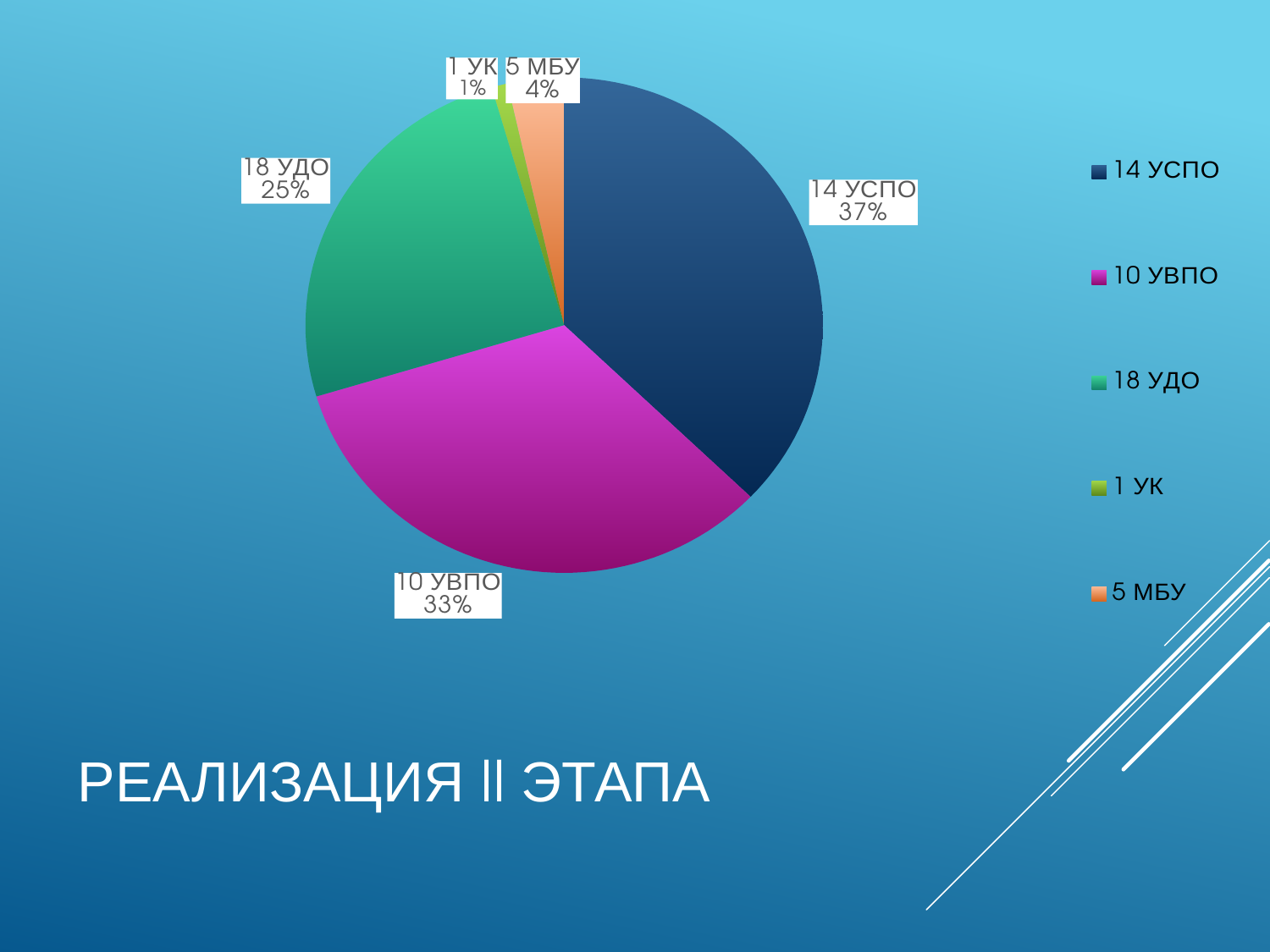

### Chart

| Category | Продажи |
|---|---|
| 14 УСПО | 74.0 |
| 10 УВПО | 66.0 |
| 18 УДО | 50.0 |
| 1 УК | 2.0 |
| 5 МБУ | 7.0 |
# Реализация II этапа